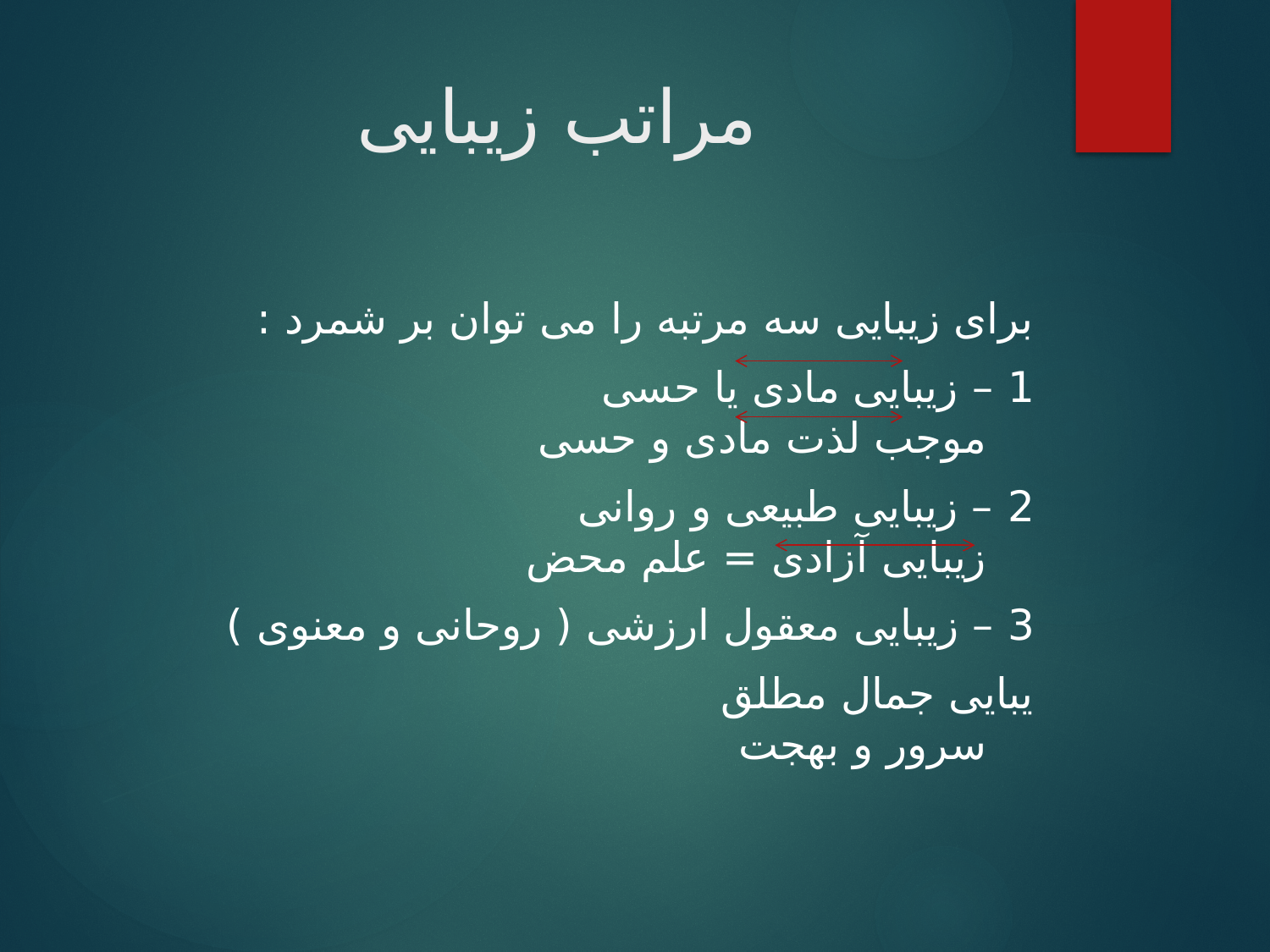

# مراتب زیبایی
برای زیبایی سه مرتبه را می توان بر شمرد :
1 – زیبایی مادی یا حسی                                 موجب لذت مادی و حسی
2 – زیبایی طبیعی و روانی                               زیبایی آزادی = علم محض
3 – زیبایی معقول ارزشی ( روحانی و معنوی )
یبایی جمال مطلق                                          سرور و بهجت